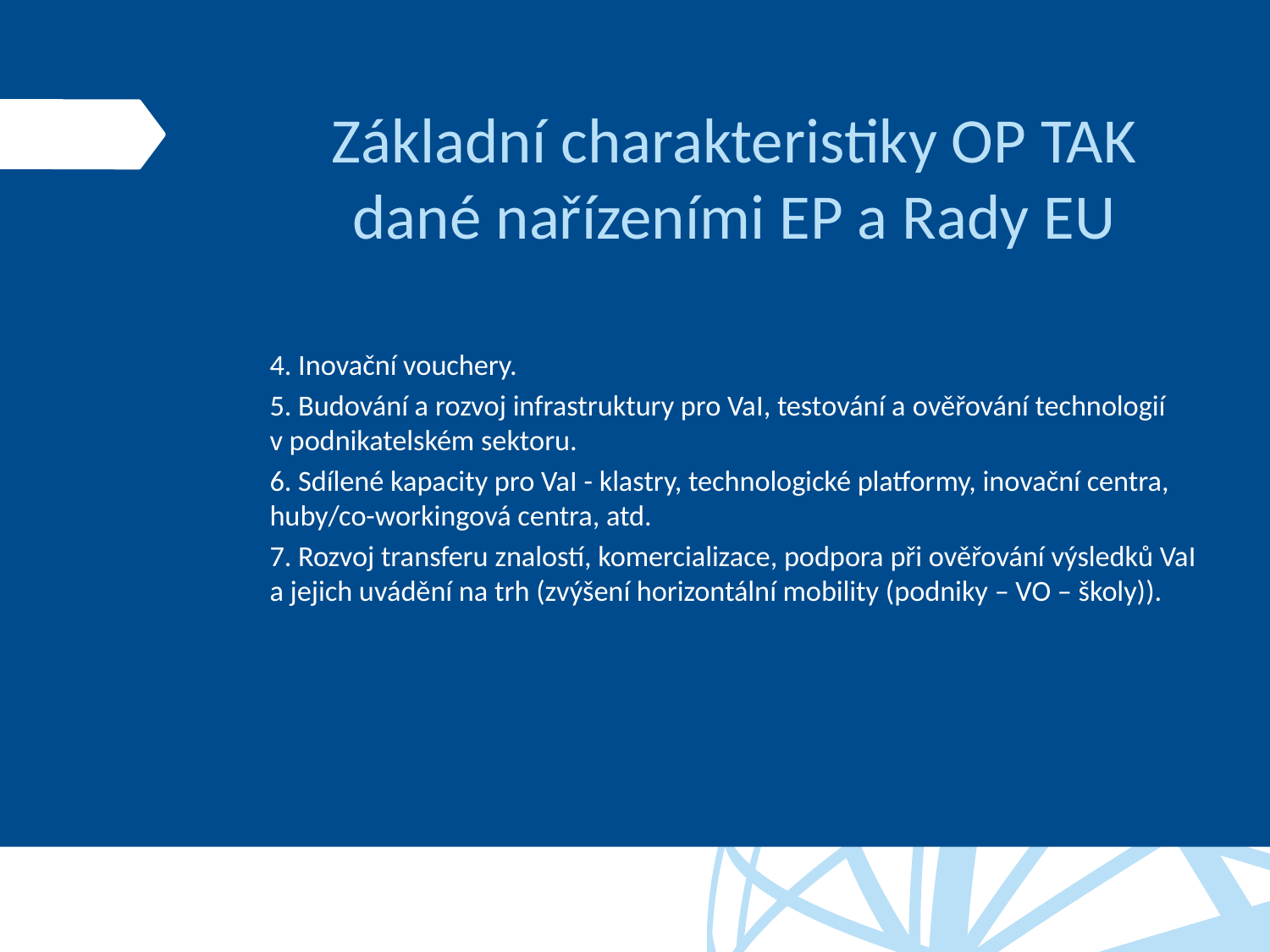

# Základní charakteristiky OP TAK dané nařízeními EP a Rady EU
4. Inovační vouchery.
5. Budování a rozvoj infrastruktury pro VaI, testování a ověřování technologií v podnikatelském sektoru.
6. Sdílené kapacity pro VaI - klastry, technologické platformy, inovační centra, huby/co-workingová centra, atd.
7. Rozvoj transferu znalostí, komercializace, podpora při ověřování výsledků VaI a jejich uvádění na trh (zvýšení horizontální mobility (podniky – VO – školy)).